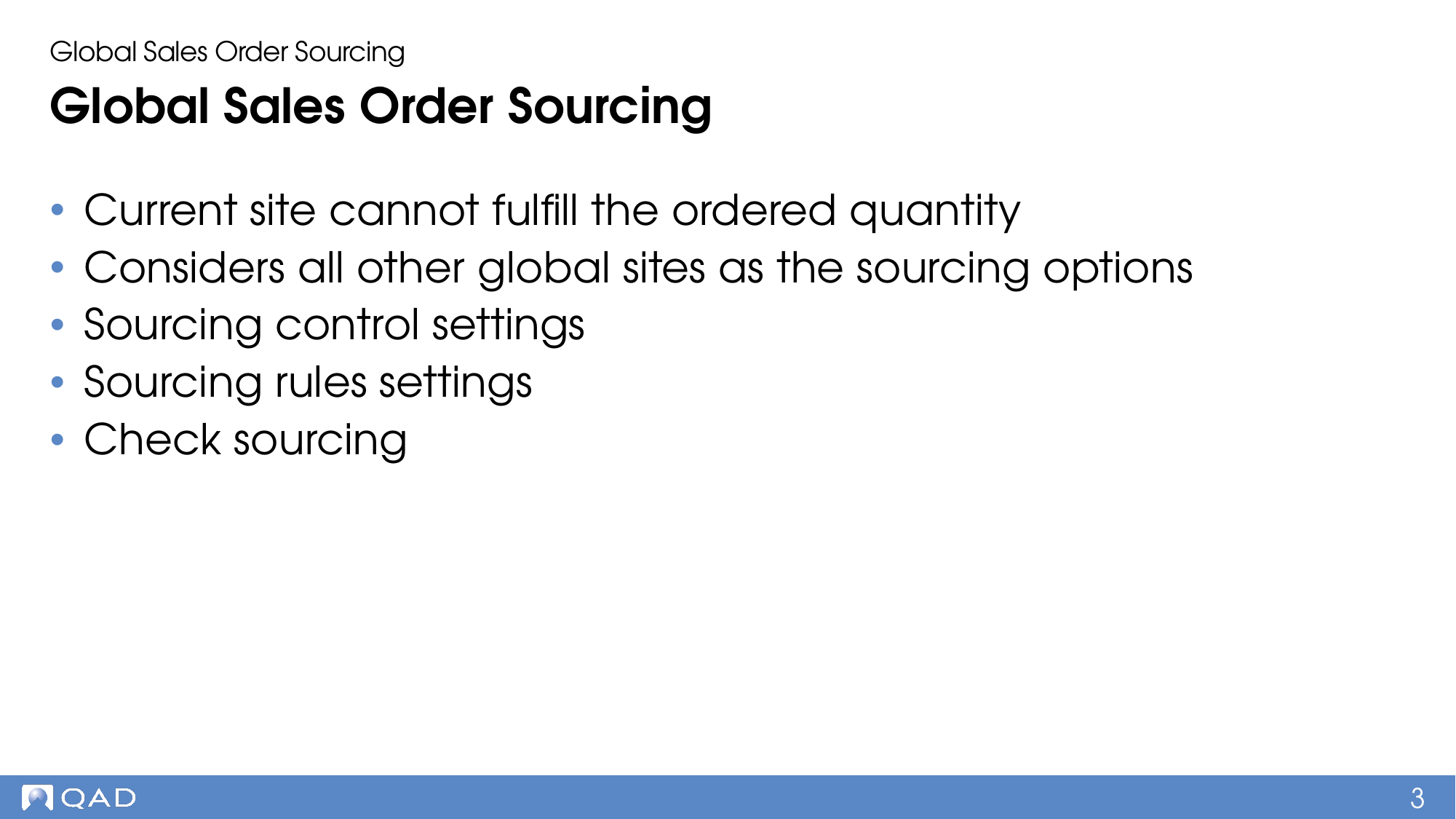

Global Sales Order Sourcing
# Global Sales Order Sourcing
Current site cannot fulfill the ordered quantity
Considers all other global sites as the sourcing options
Sourcing control settings
Sourcing rules settings
Check sourcing
3